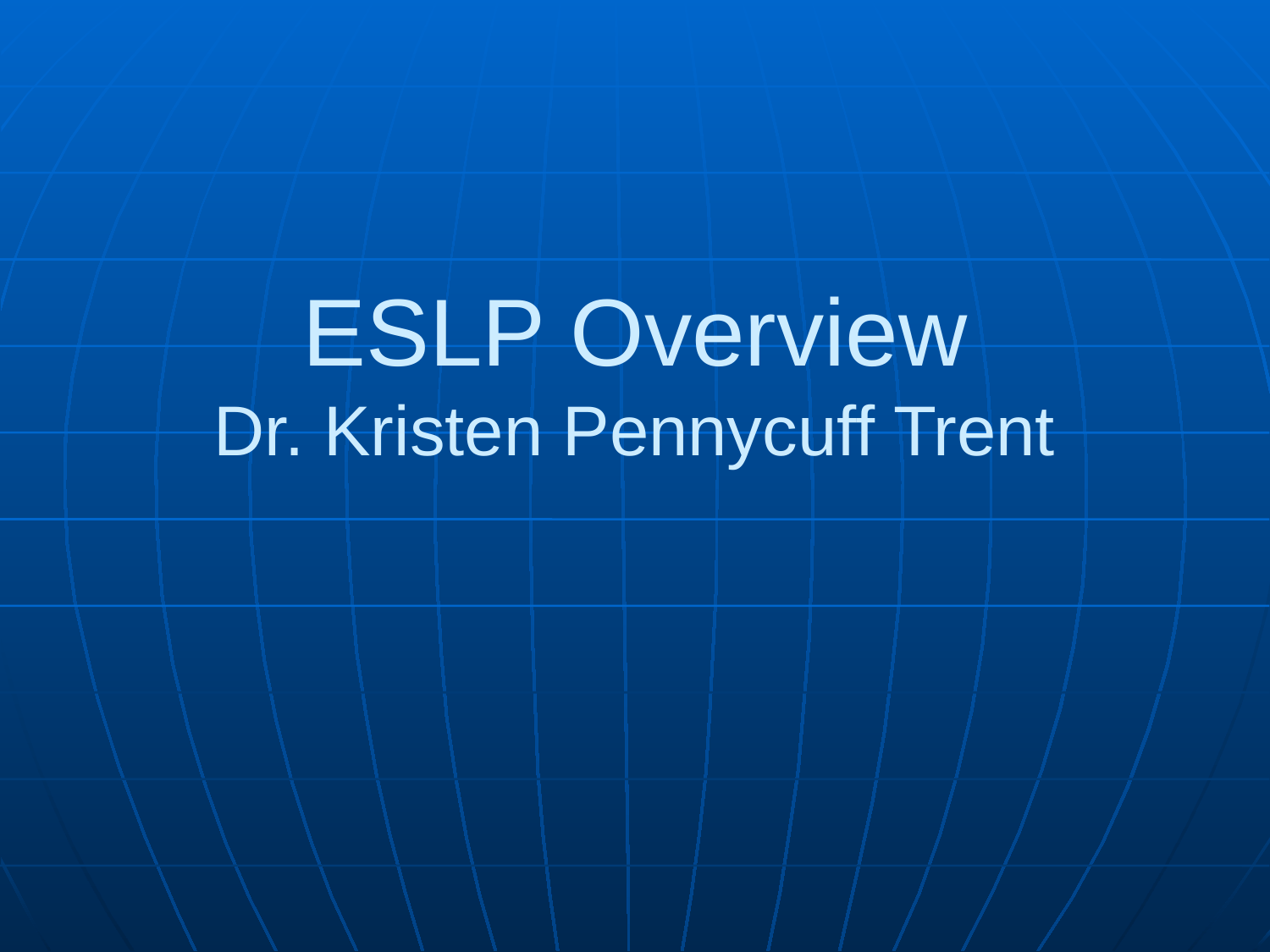

# ESLP Overview Dr. Kristen Pennycuff Trent